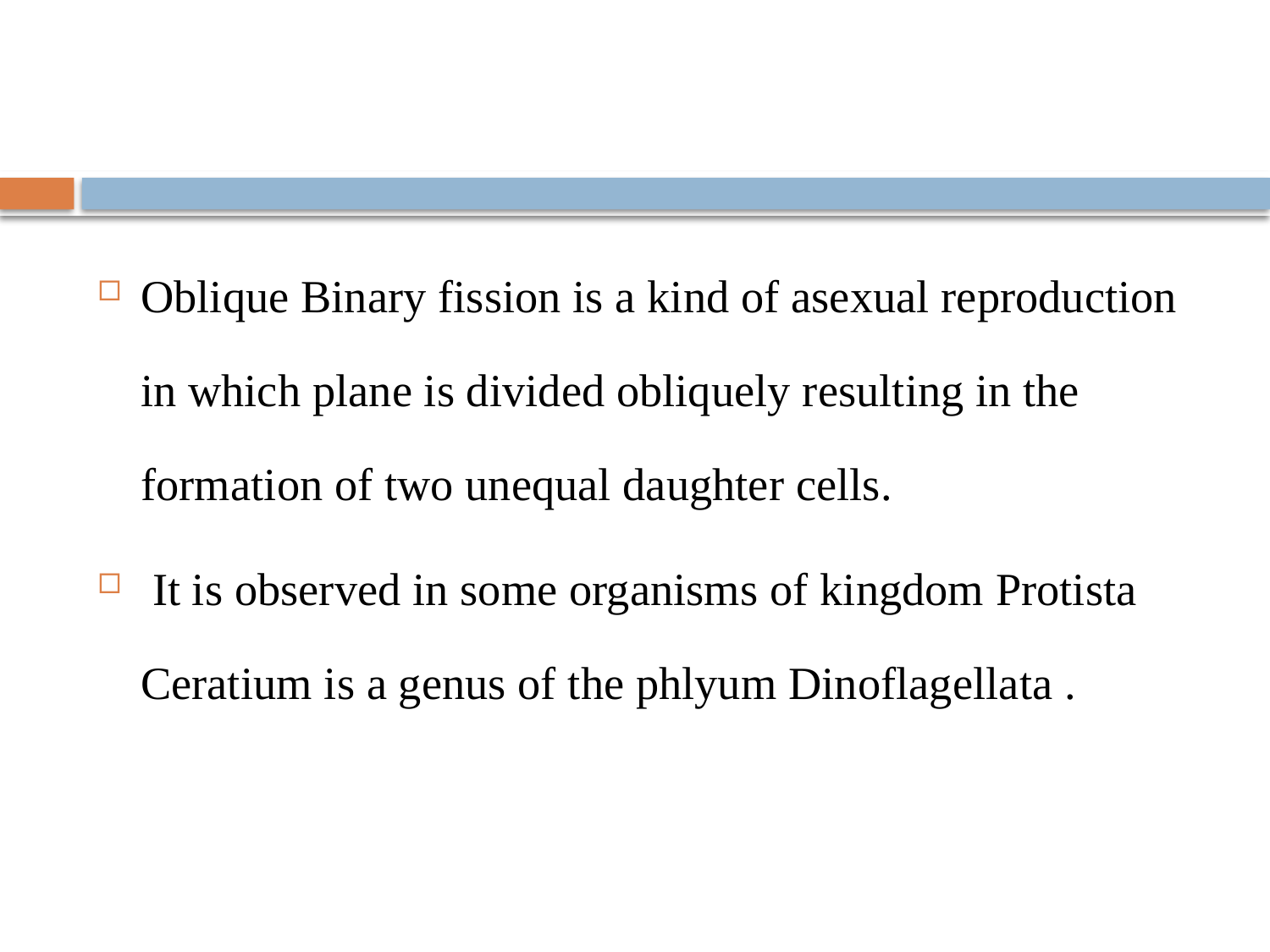

#
Oblique Binary fission is a kind of asexual reproduction in which plane is divided obliquely resulting in the formation of two unequal daughter cells.
 It is observed in some organisms of kingdom Protista Ceratium is a genus of the phlyum Dinoflagellata .